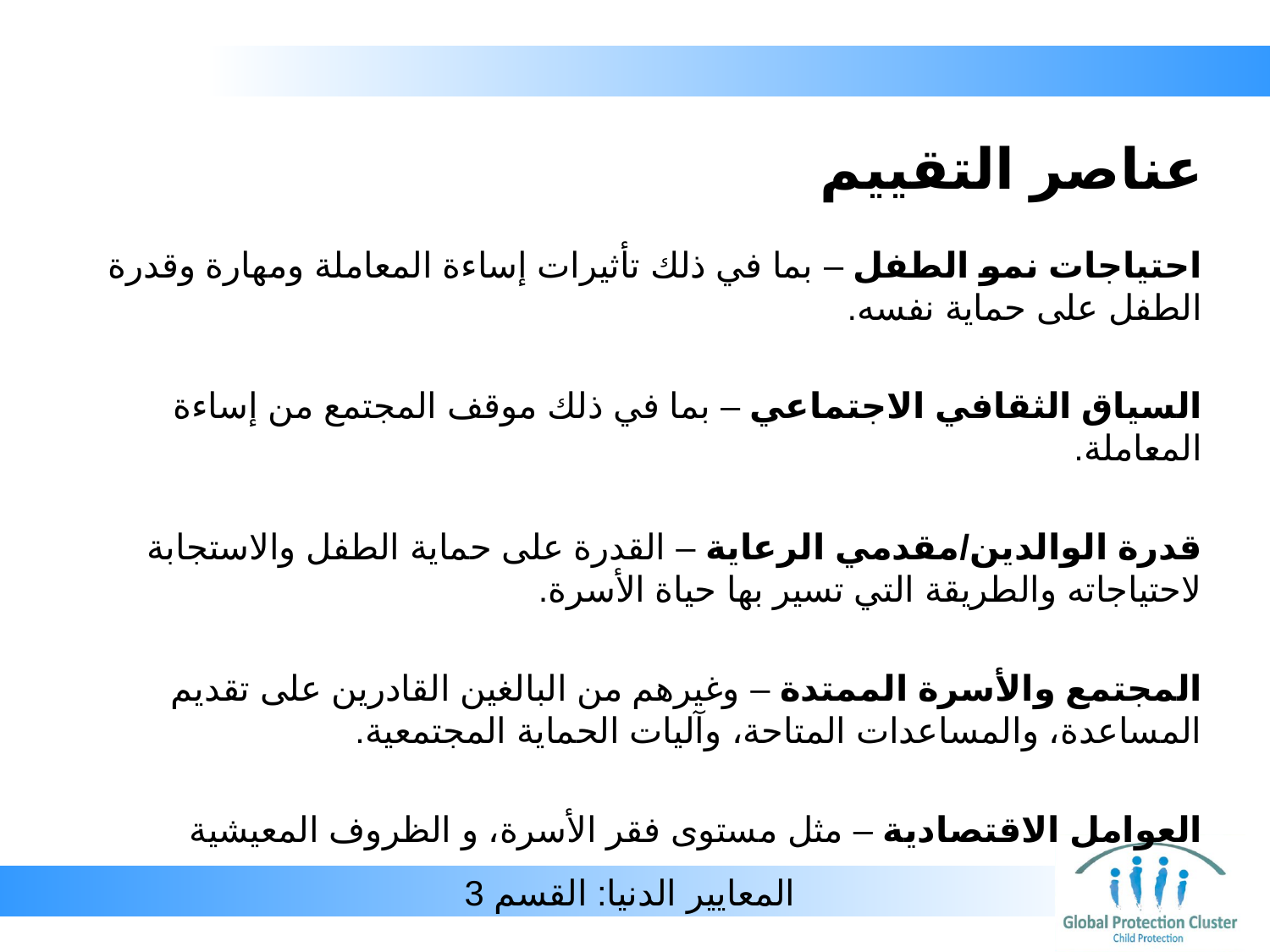

# عناصر التقييم
احتياجات نمو الطفل – بما في ذلك تأثيرات إساءة المعاملة ومهارة وقدرة الطفل على حماية نفسه.

السياق الثقافي الاجتماعي – بما في ذلك موقف المجتمع من إساءة المعاملة.

قدرة الوالدين/مقدمي الرعاية – القدرة على حماية الطفل والاستجابة لاحتياجاته والطريقة التي تسير بها حياة الأسرة.

المجتمع والأسرة الممتدة – وغيرهم من البالغين القادرين على تقديم المساعدة، والمساعدات المتاحة، وآليات الحماية المجتمعية.

العوامل الاقتصادية – مثل مستوى فقر الأسرة، و الظروف المعيشية
‏المعايير الدنيا: القسم 3